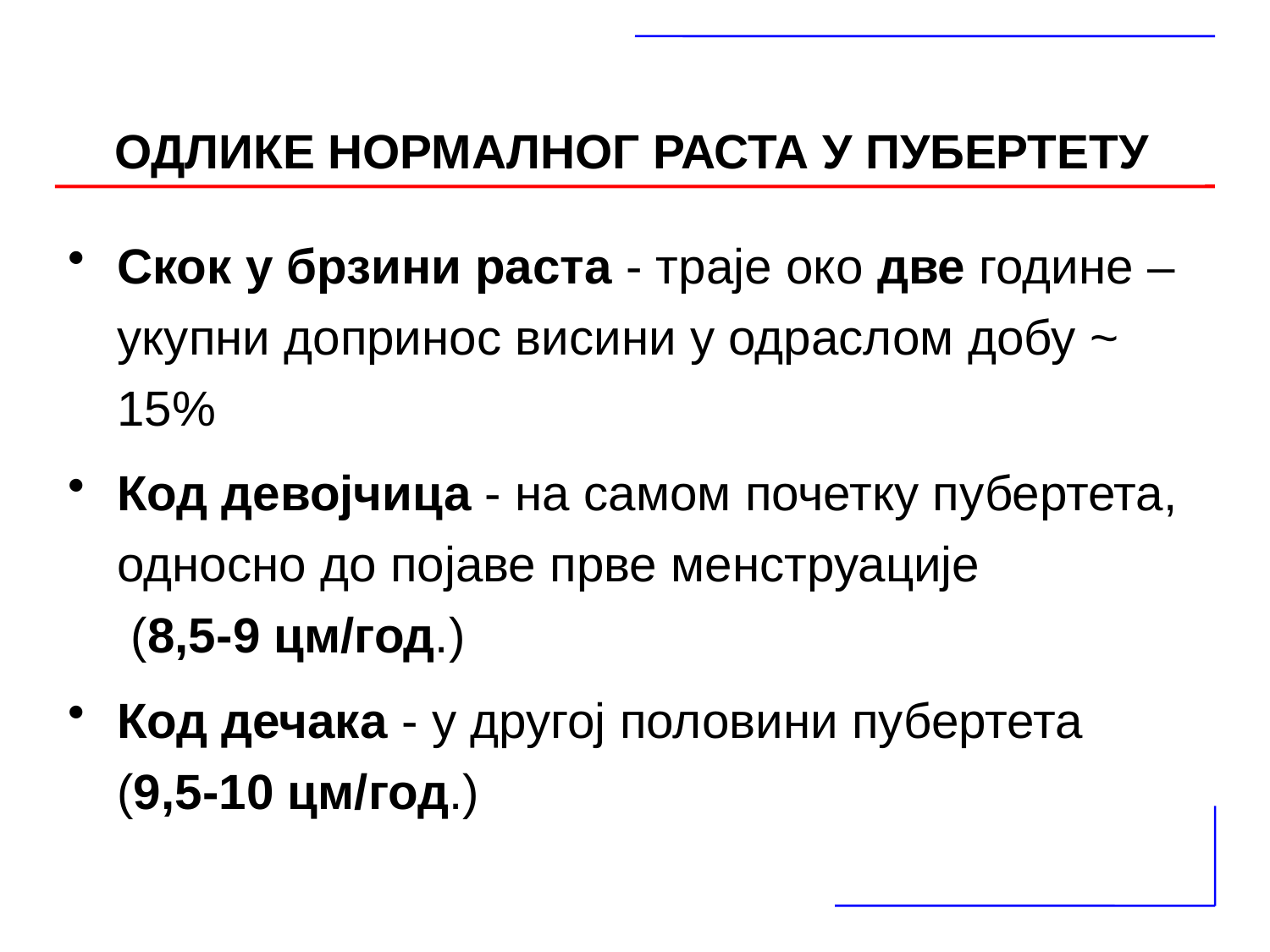

# ОДЛИКЕ НОРМАЛНОГ РАСТА У ПУБЕРТЕТУ
Скок у брзини раста - траје око две године – укупни допринос висини у одраслом добу ~ 15%
Код девојчица - на самом почетку пубертета, односно до појаве прве менструације                (8,5-9 цм/год.)
Код дечака - у другој половини пубертета        (9,5-10 цм/год.)